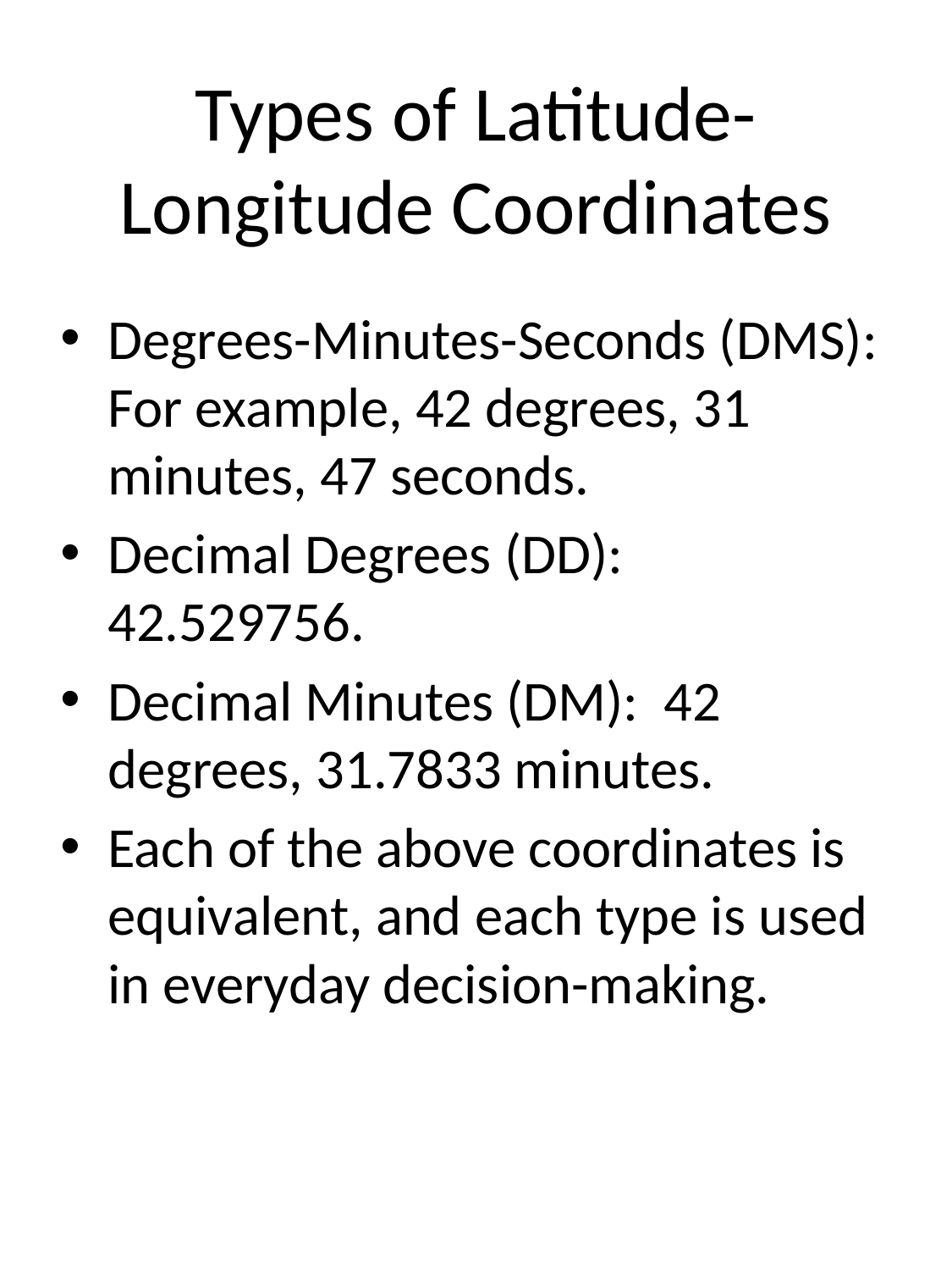

# Types of Latitude-Longitude Coordinates
Degrees-Minutes-Seconds (DMS):  For example, 42 degrees, 31 minutes, 47 seconds.
Decimal Degrees (DD):  42.529756.
Decimal Minutes (DM):  42 degrees, 31.7833 minutes.
Each of the above coordinates is equivalent, and each type is used in everyday decision-making.